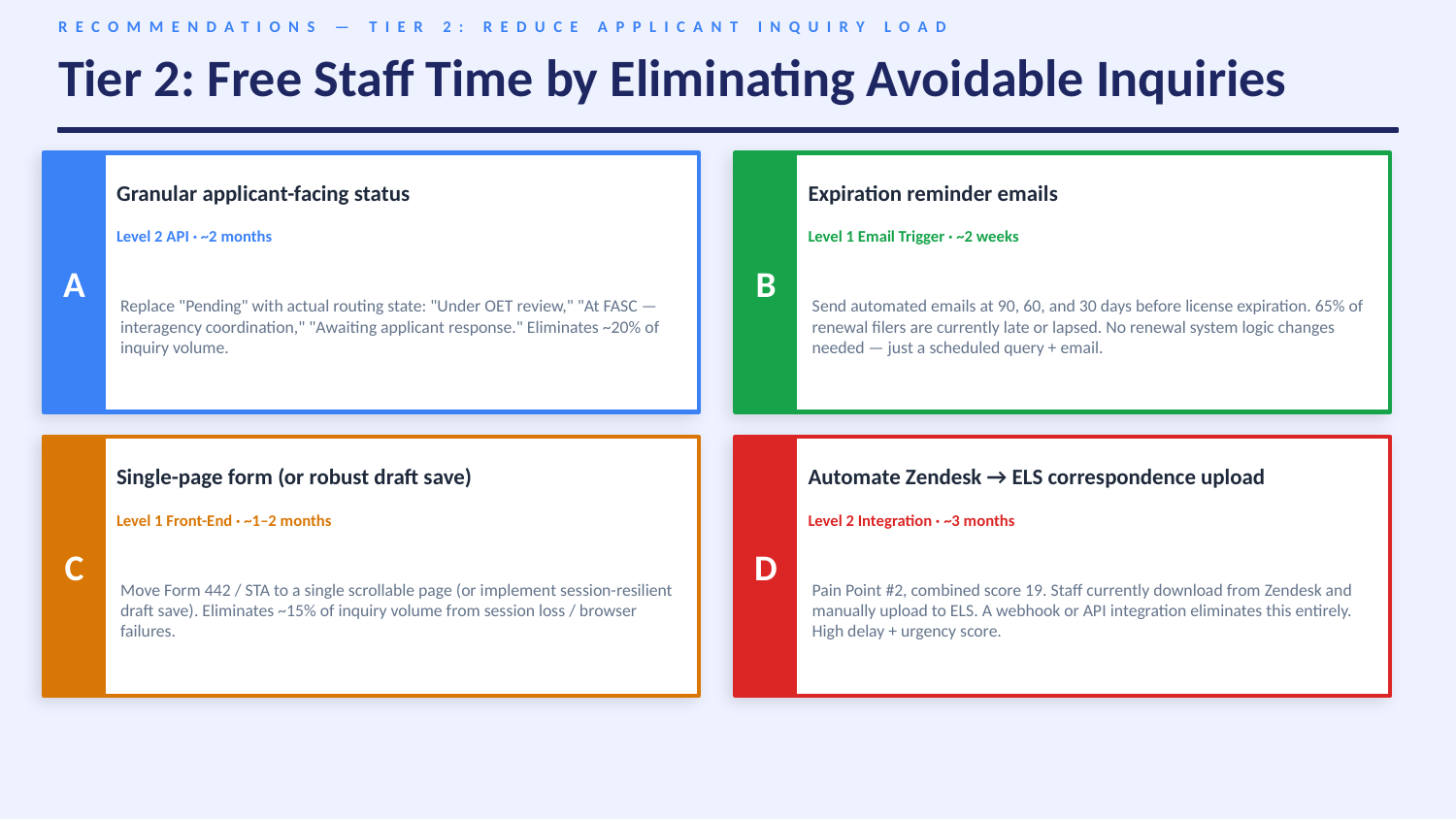

RECOMMENDATIONS — TIER 2: REDUCE APPLICANT INQUIRY LOAD
Tier 2: Free Staff Time by Eliminating Avoidable Inquiries

A

B
Granular applicant-facing status
Expiration reminder emails
Level 2 API · ~2 months
Level 1 Email Trigger · ~2 weeks
Replace "Pending" with actual routing state: "Under OET review," "At FASC — interagency coordination," "Awaiting applicant response." Eliminates ~20% of inquiry volume.
Send automated emails at 90, 60, and 30 days before license expiration. 65% of renewal filers are currently late or lapsed. No renewal system logic changes needed — just a scheduled query + email.

C

D
Single-page form (or robust draft save)
Automate Zendesk → ELS correspondence upload
Level 1 Front-End · ~1–2 months
Level 2 Integration · ~3 months
Move Form 442 / STA to a single scrollable page (or implement session-resilient draft save). Eliminates ~15% of inquiry volume from session loss / browser failures.
Pain Point #2, combined score 19. Staff currently download from Zendesk and manually upload to ELS. A webhook or API integration eliminates this entirely. High delay + urgency score.